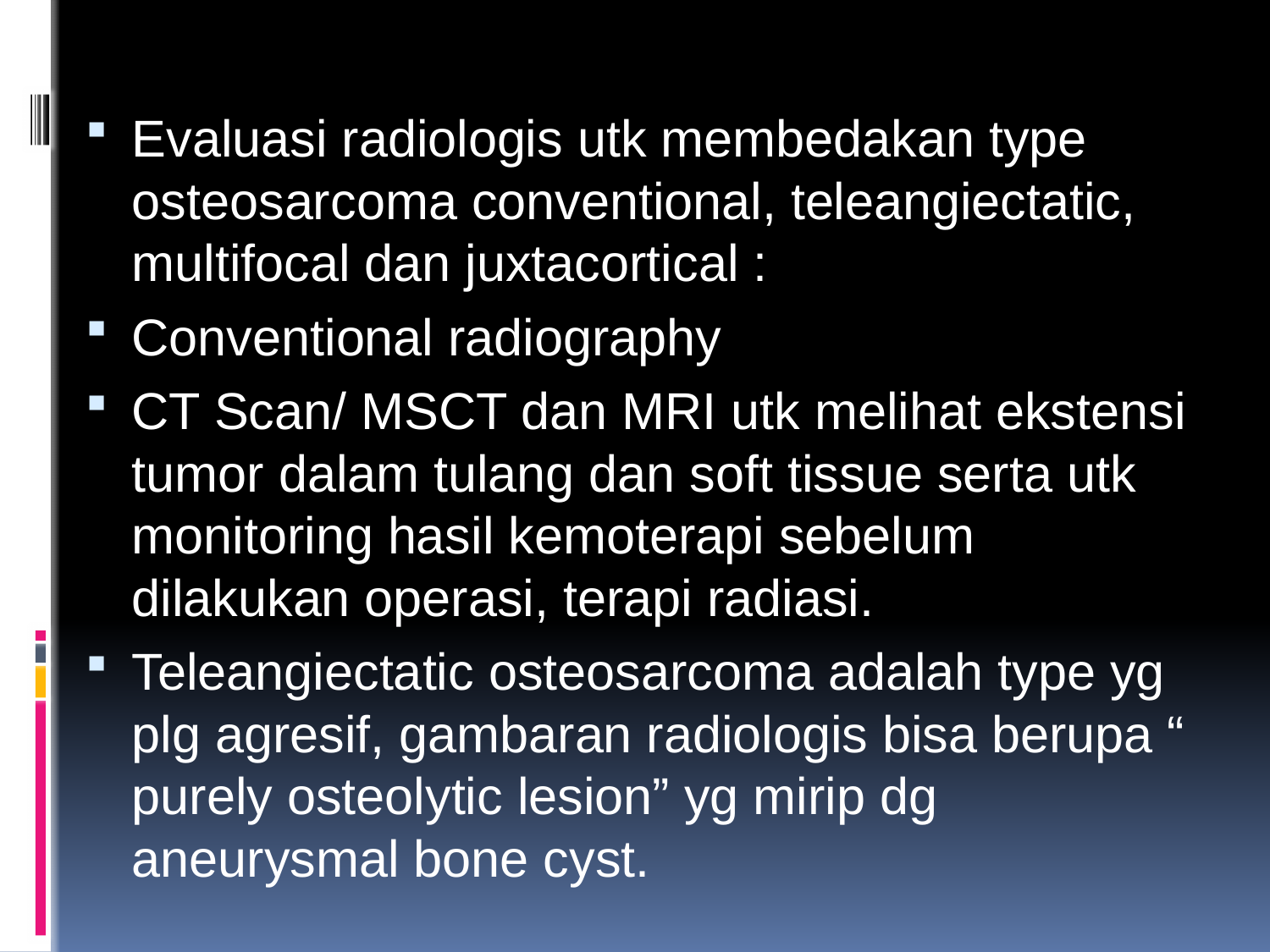

Evaluasi radiologis utk membedakan type osteosarcoma conventional, teleangiectatic, multifocal dan juxtacortical :
Conventional radiography
CT Scan/ MSCT dan MRI utk melihat ekstensi tumor dalam tulang dan soft tissue serta utk monitoring hasil kemoterapi sebelum dilakukan operasi, terapi radiasi.
Teleangiectatic osteosarcoma adalah type yg plg agresif, gambaran radiologis bisa berupa “ purely osteolytic lesion” yg mirip dg aneurysmal bone cyst.